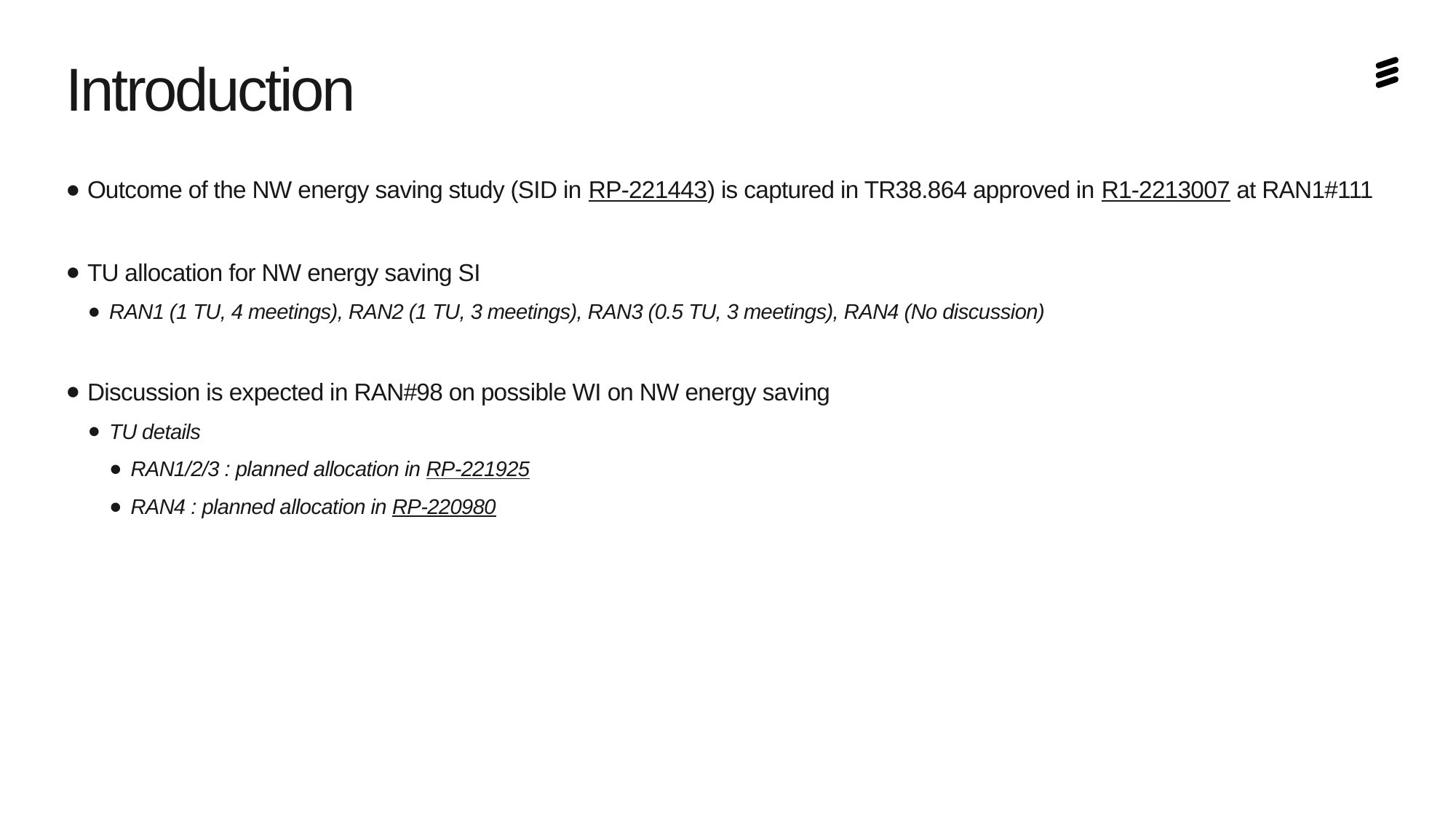

# Introduction
Outcome of the NW energy saving study (SID in RP-221443) is captured in TR38.864 approved in R1-2213007 at RAN1#111

TU allocation for NW energy saving SI
RAN1 (1 TU, 4 meetings), RAN2 (1 TU, 3 meetings), RAN3 (0.5 TU, 3 meetings), RAN4 (No discussion)

Discussion is expected in RAN#98 on possible WI on NW energy saving
TU details
RAN1/2/3 : planned allocation in RP-221925
RAN4 : planned allocation in RP-220980